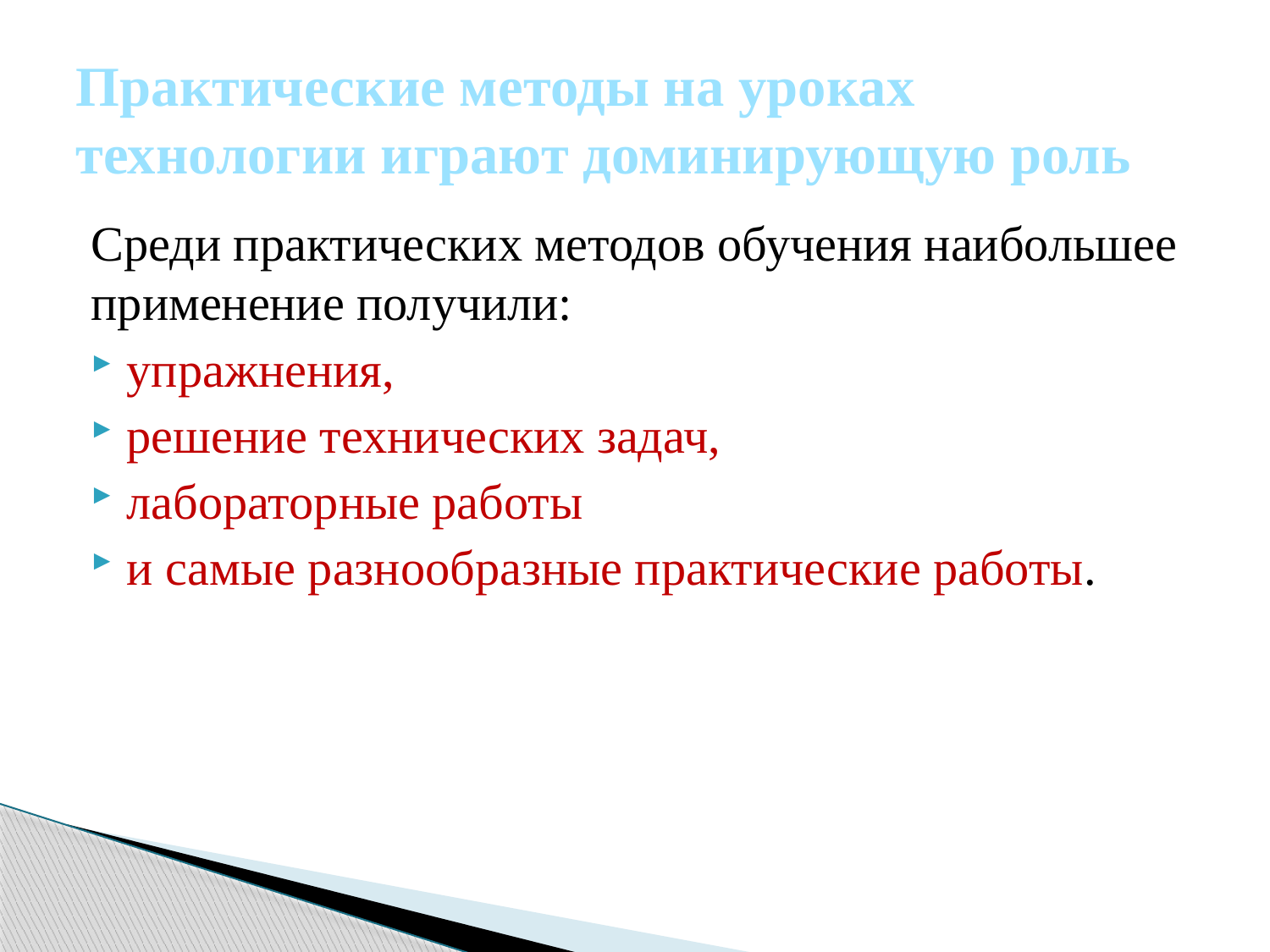

# Практические методы на уроках технологии играют доминирующую роль
Среди практических методов обучения наибольшее применение получили:
упражнения,
решение технических задач,
лабораторные работы
и самые разнообразные практические работы.